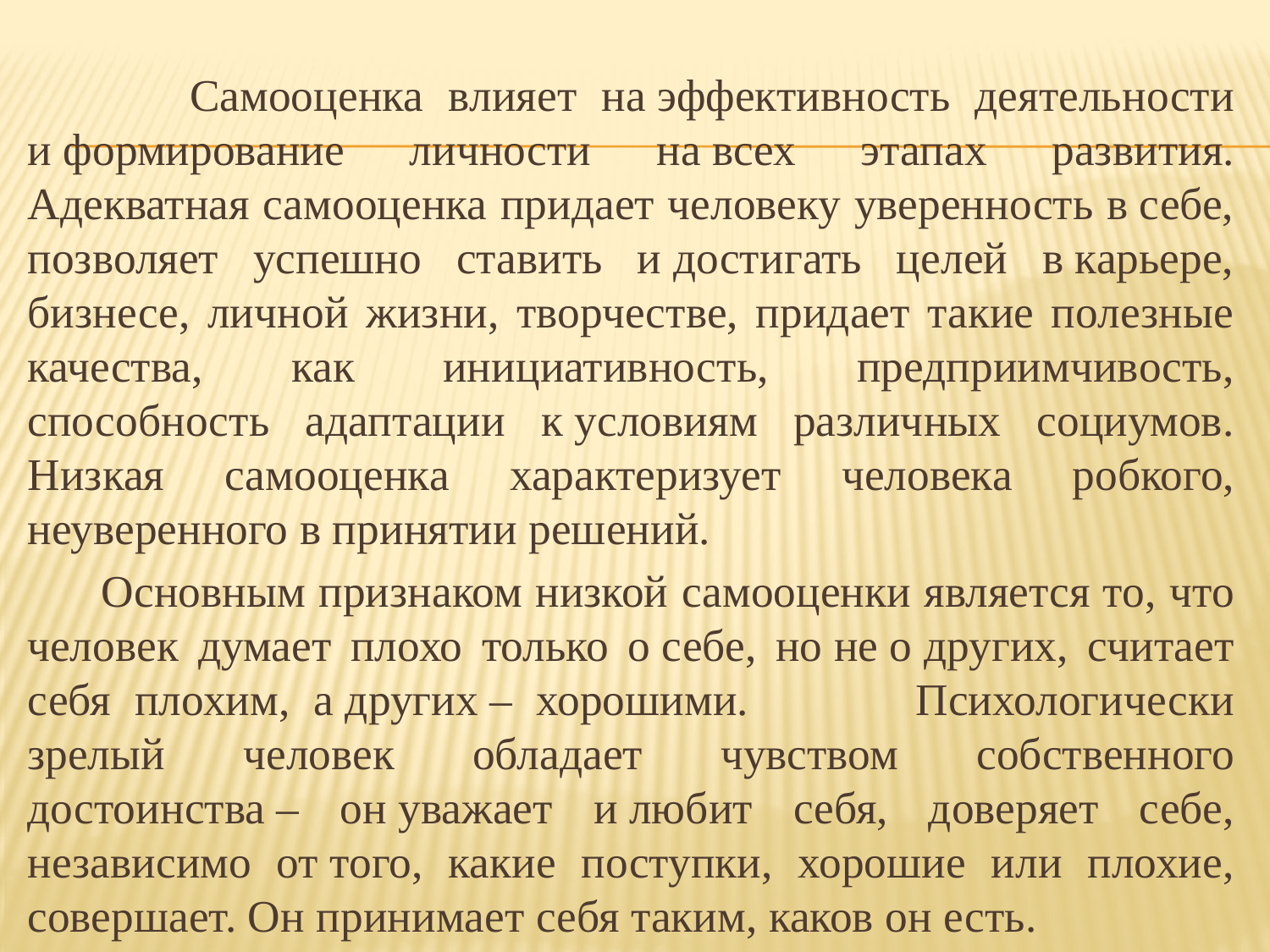

Самооценка влияет на эффективность деятельности и формирование личности на всех этапах развития. Адекватная самооценка придает человеку уверенность в себе, позволяет успешно ставить и достигать целей в карьере, бизнесе, личной жизни, творчестве, придает такие полезные качества, как инициативность, предприимчивость, способность адаптации к условиям различных социумов. Низкая самооценка характеризует человека робкого, неуверенного в принятии решений.
         Основным признаком низкой самооценки является то, что человек думает плохо только о себе, но не о других, считает себя плохим, а других – хорошими.       Психологически зрелый человек обладает чувством собственного достоинства – он уважает и любит себя, доверяет себе, независимо от того, какие поступки, хорошие или плохие, совершает. Он принимает себя таким, каков он есть.